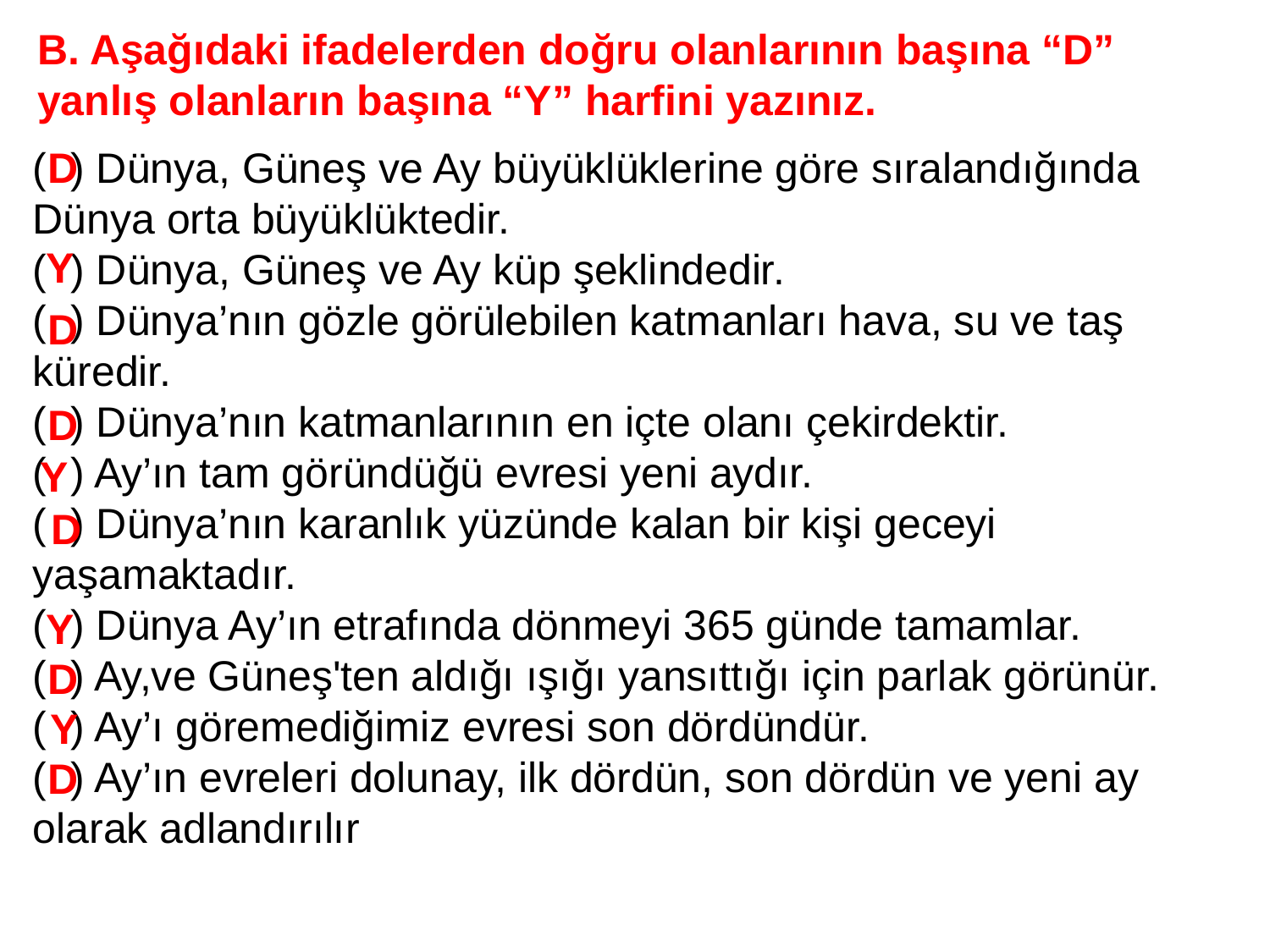

B. Aşağıdaki ifadelerden doğru olanlarının başına “D” yanlış olanların başına “Y” harfini yazınız.
(  ) Dünya, Güneş ve Ay büyüklüklerine göre sıralandığında Dünya orta büyüklüktedir.
(  ) Dünya, Güneş ve Ay küp şeklindedir.
(  ) Dünya’nın gözle görülebilen katmanları hava, su ve taş küredir.
(  ) Dünya’nın katmanlarının en içte olanı çekirdektir.
(  ) Ay’ın tam göründüğü evresi yeni aydır.
(  ) Dünya’nın karanlık yüzünde kalan bir kişi geceyi yaşamaktadır.
(  ) Dünya Ay’ın etrafında dönmeyi 365 günde tamamlar.
(  ) Ay,ve Güneş'ten aldığı ışığı yansıttığı için parlak görünür.
(  ) Ay’ı göremediğimiz evresi son dördündür.
(  ) Ay’ın evreleri dolunay, ilk dördün, son dördün ve yeni ay olarak adlandırılır
D
Y
D
D
Y
D
Y
D
Y
D